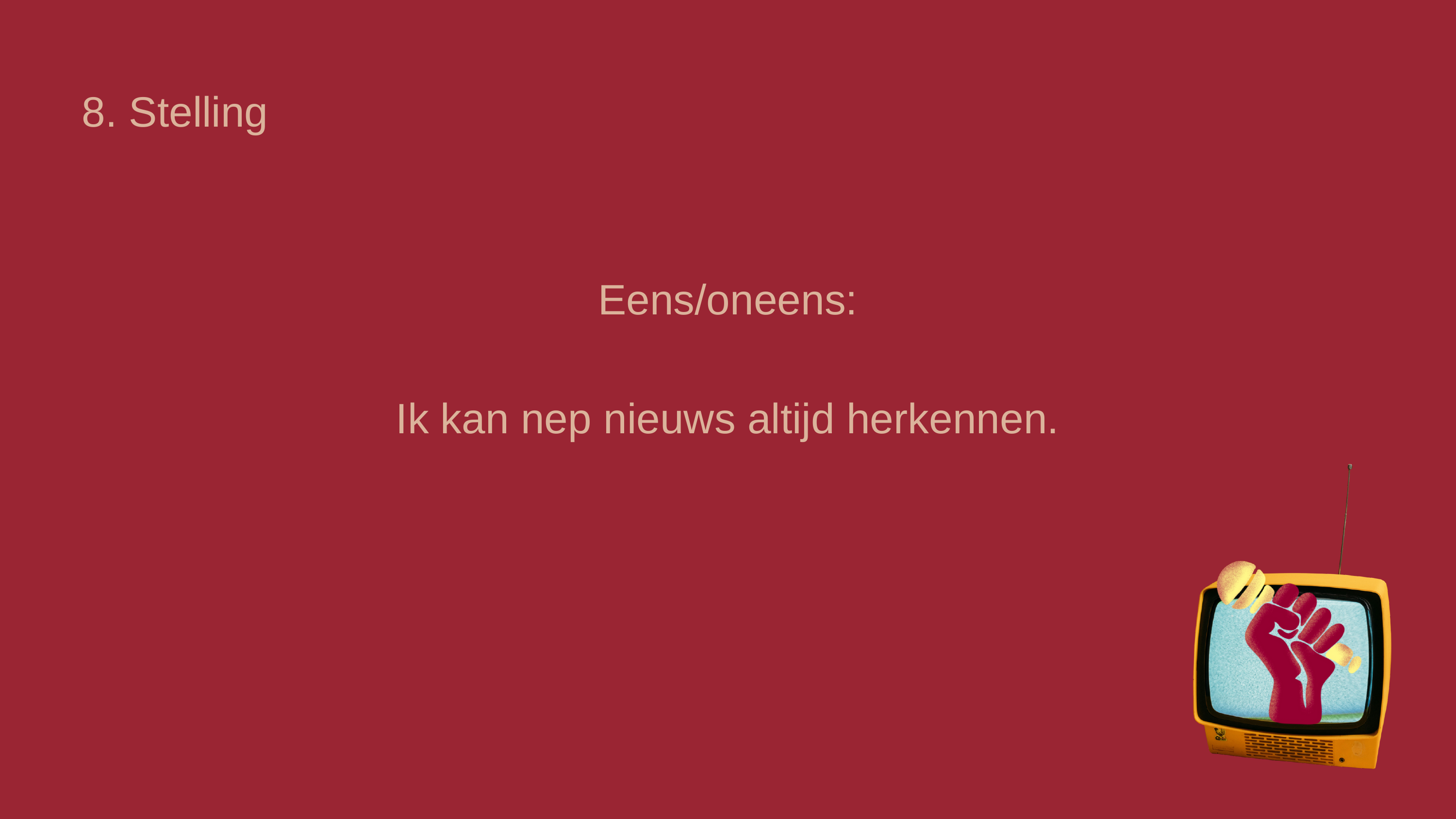

8. Stelling
Eens/oneens:

Ik kan nep nieuws altijd herkennen.